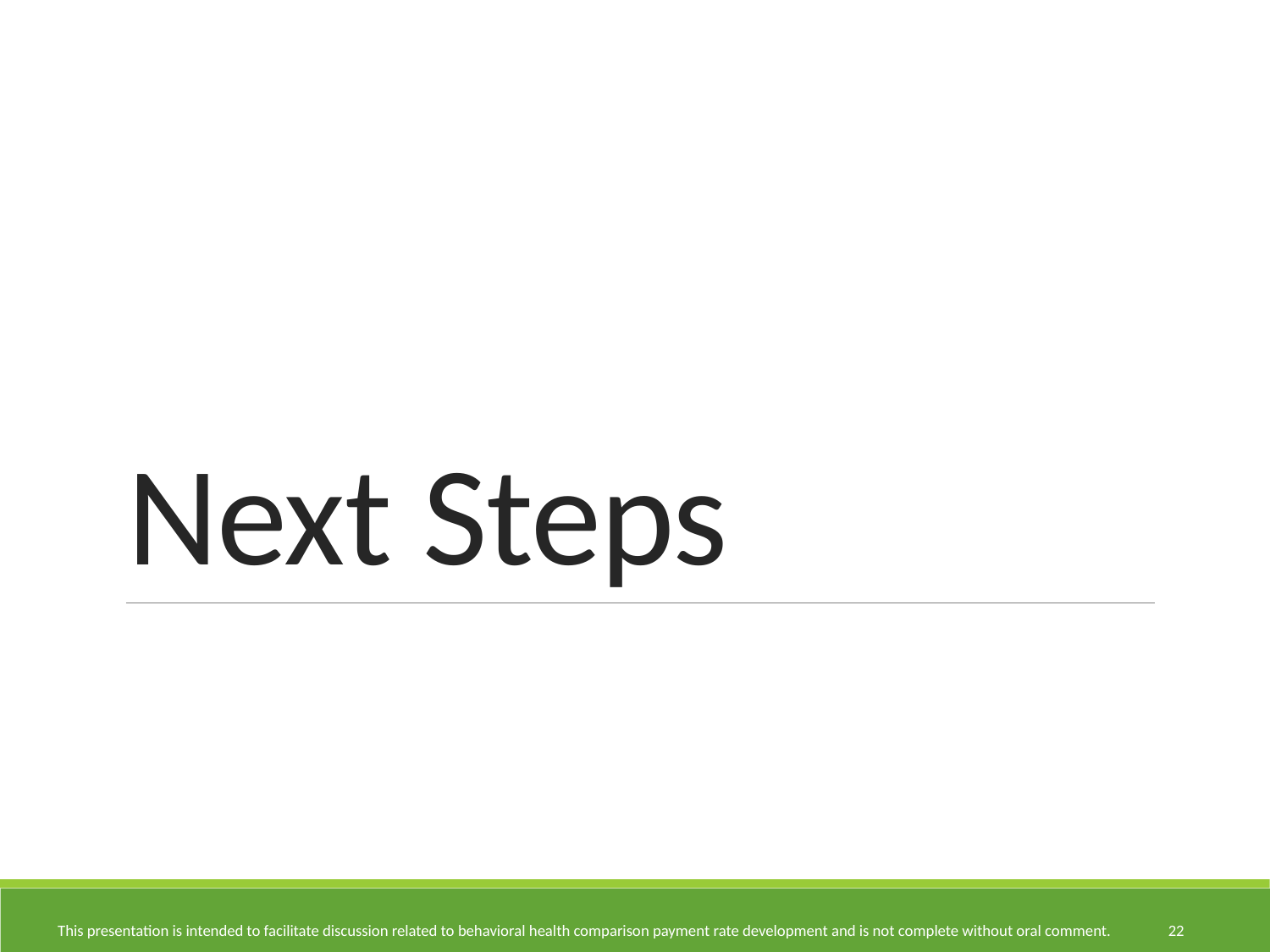

# Next Steps

22
This presentation is intended to facilitate discussion related to behavioral health comparison payment rate development and is not complete without oral comment.